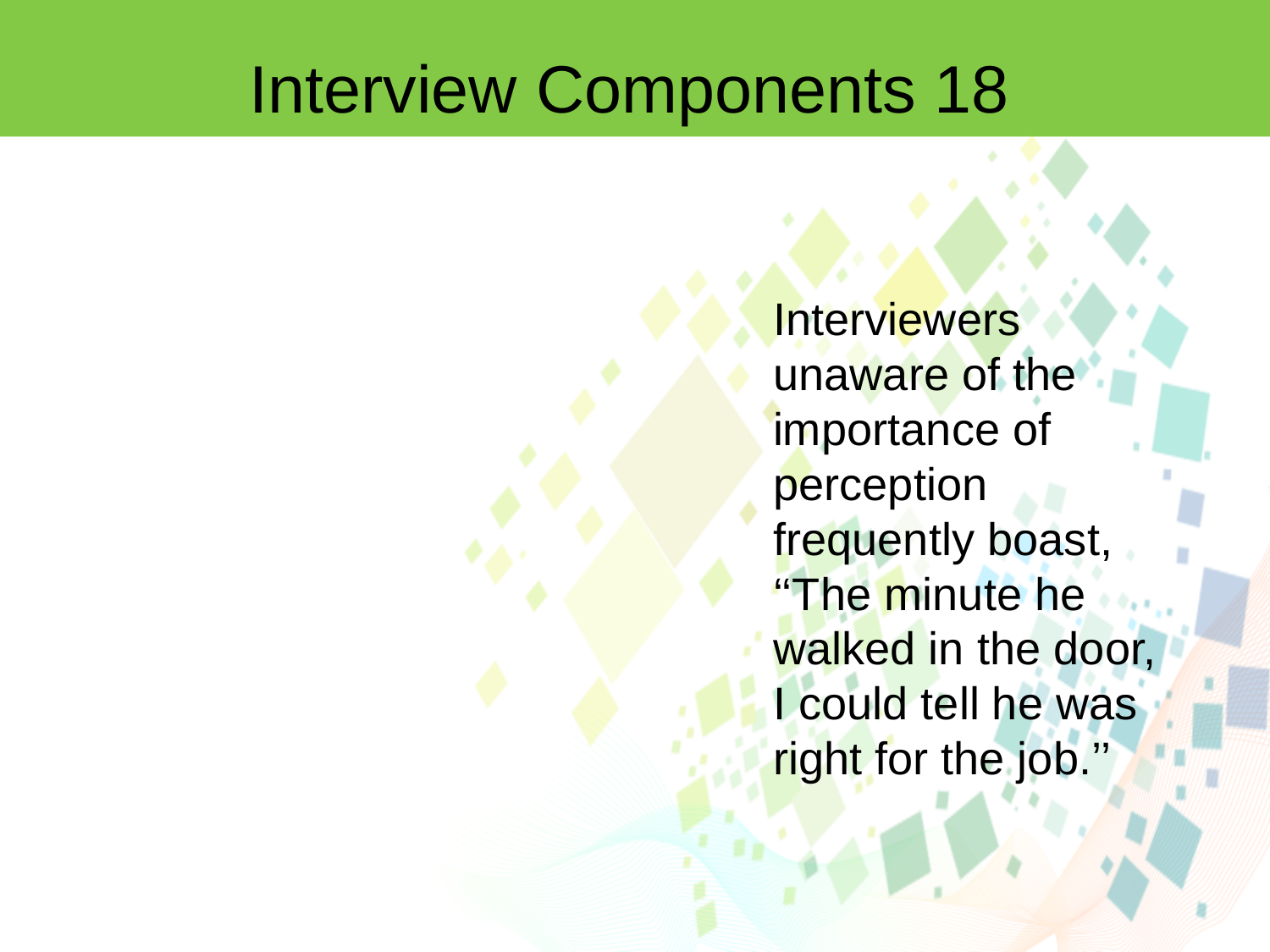

Interview Components 18
Interviewers
unaware of the importance of perception frequently boast, ‘‘The minute he walked in the door, I could tell he was right for the job.’’